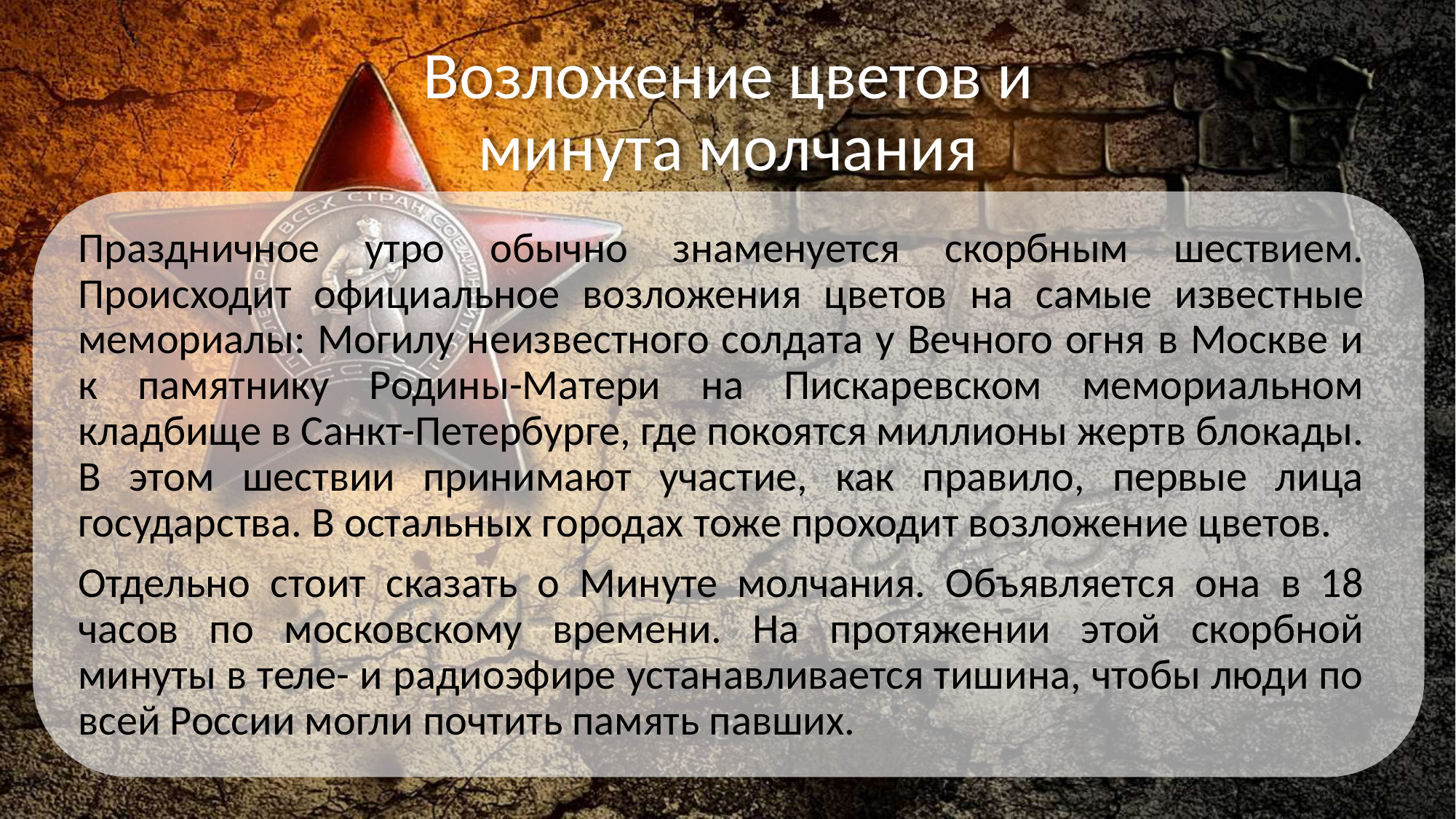

Возложение цветов и минута молчания

Праздничное утро обычно знаменуется скорбным шествием. Происходит официальное возложения цветов на самые известные мемориалы: Могилу неизвестного солдата у Вечного огня в Москве и к памятнику Родины-Матери на Пискаревском мемориальном кладбище в Санкт-Петербурге, где покоятся миллионы жертв блокады. В этом шествии принимают участие, как правило, первые лица государства. В остальных городах тоже проходит возложение цветов.
Отдельно стоит сказать о Минуте молчания. Объявляется она в 18 часов по московскому времени. На протяжении этой скорбной минуты в теле- и радиоэфире устанавливается тишина, чтобы люди по всей России могли почтить память павших.